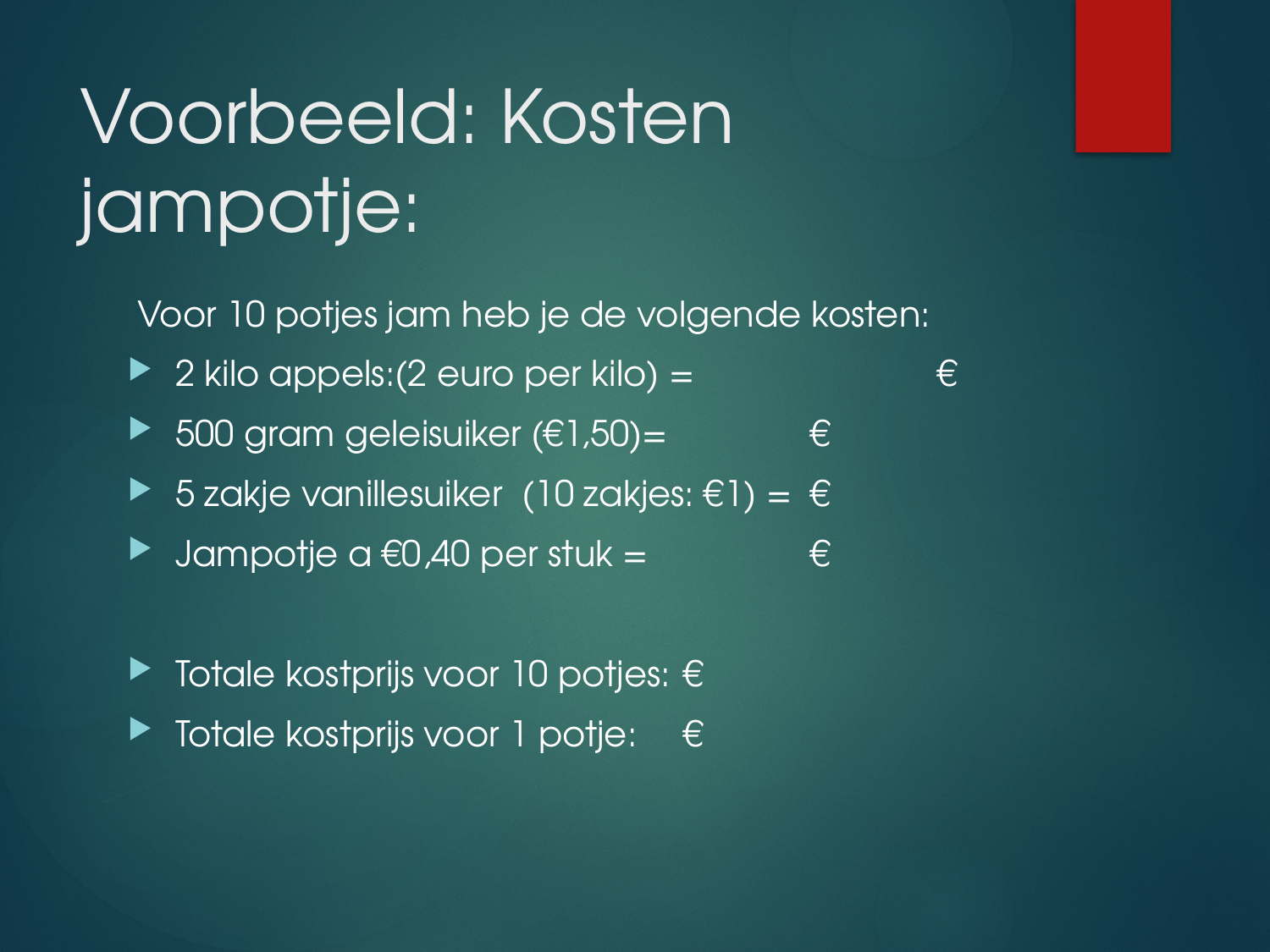

# Voorbeeld: Kosten jampotje:
Voor 10 potjes jam heb je de volgende kosten:
2 kilo appels:(2 euro per kilo) =		€
500 gram geleisuiker (€1,50)=		€
5 zakje vanillesuiker  (10 zakjes: €1) =	€
Jampotje a €0,40 per stuk =		€

Totale kostprijs voor 10 potjes:	€
Totale kostprijs voor 1 potje:	€